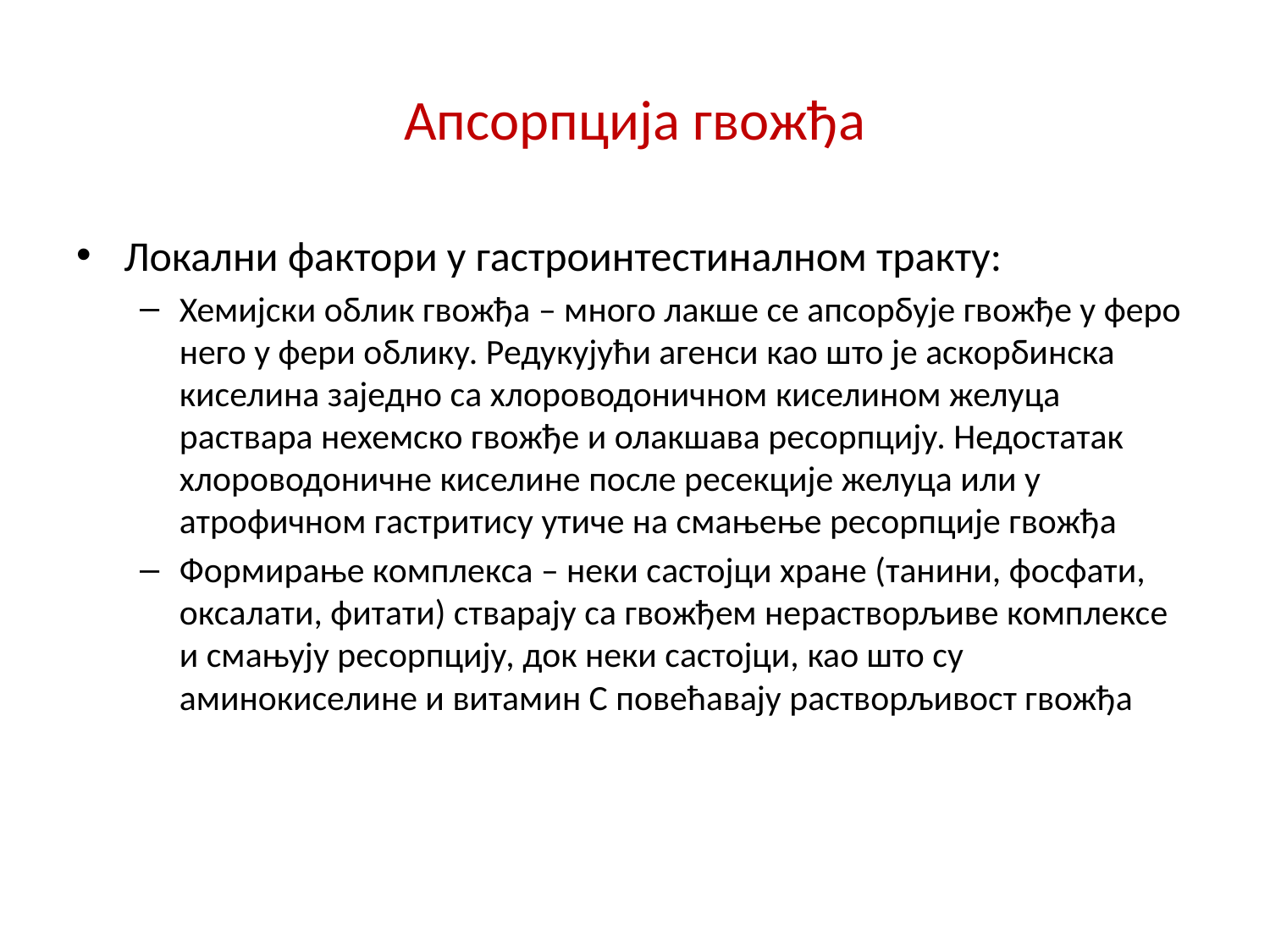

# Aпсорпција гвожђа
Локални фактори у гастроинтестиналном тракту:
Хемијски облик гвожђа – много лакше се апсорбује гвожђе у феро него у фери облику. Редукујући агенси као што је аскорбинска киселина заједно са хлороводоничном киселином желуца раствара нехемско гвожђе и олакшава ресорпцију. Недостатак хлороводоничне киселине после ресекције желуца или у атрофичном гастритису утиче на смањење ресорпције гвожђа
Формирање комплекса – неки састојци хране (танини, фосфати, оксалати, фитати) стварају са гвожђем нерастворљиве комплексе и смањују ресорпцију, док неки састојци, као што су аминокиселине и витамин С повећавају растворљивост гвожђа